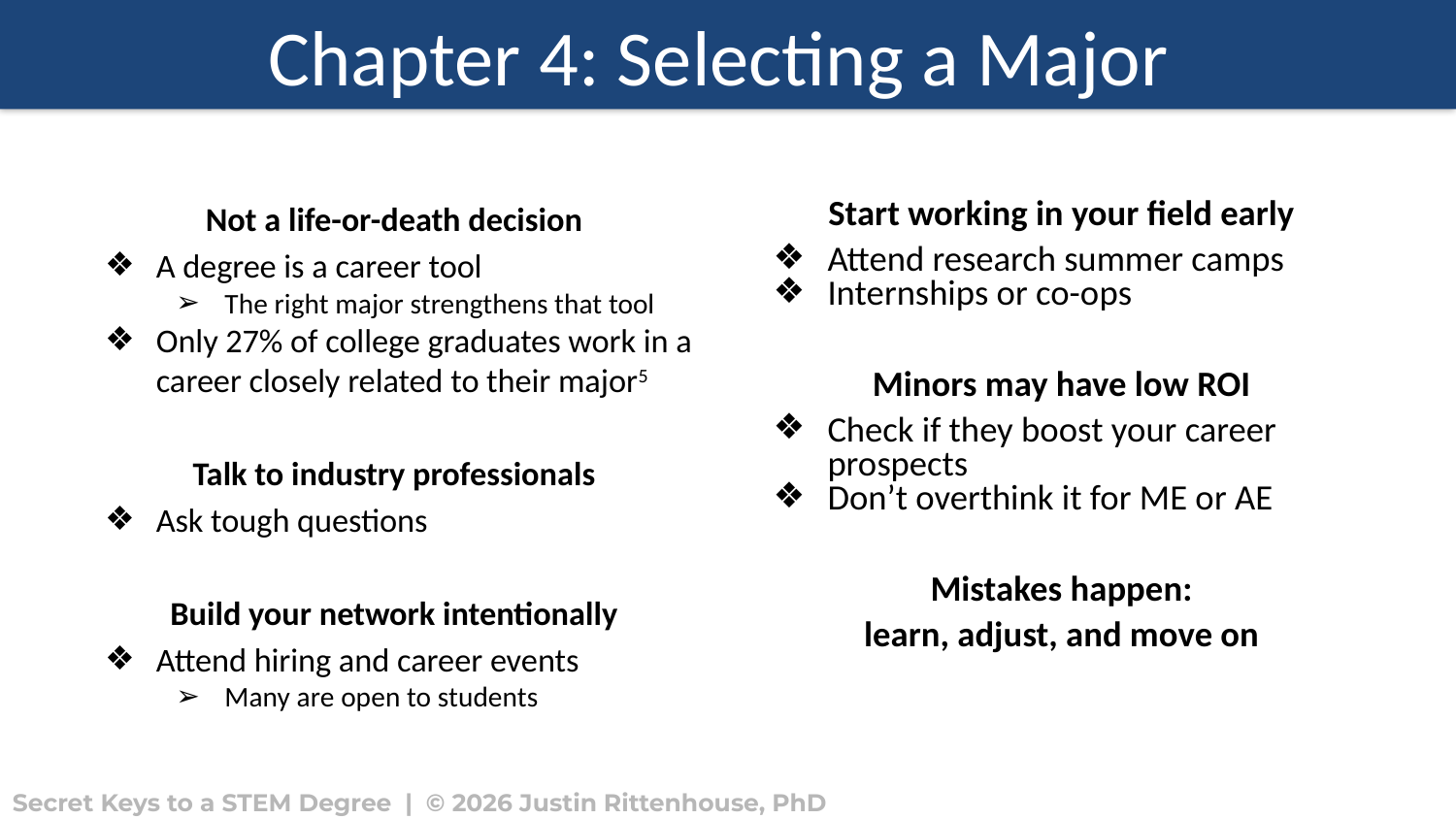

# Chapter 4: Selecting a Major
Not a life-or-death decision
A degree is a career tool
The right major strengthens that tool
Only 27% of college graduates work in a career closely related to their major5

Talk to industry professionals
Ask tough questions

Build your network intentionally
Attend hiring and career events
Many are open to students
Start working in your field early
Attend research summer camps
Internships or co-ops

Minors may have low ROI
Check if they boost your career prospects
Don’t overthink it for ME or AE

Mistakes happen:
learn, adjust, and move on